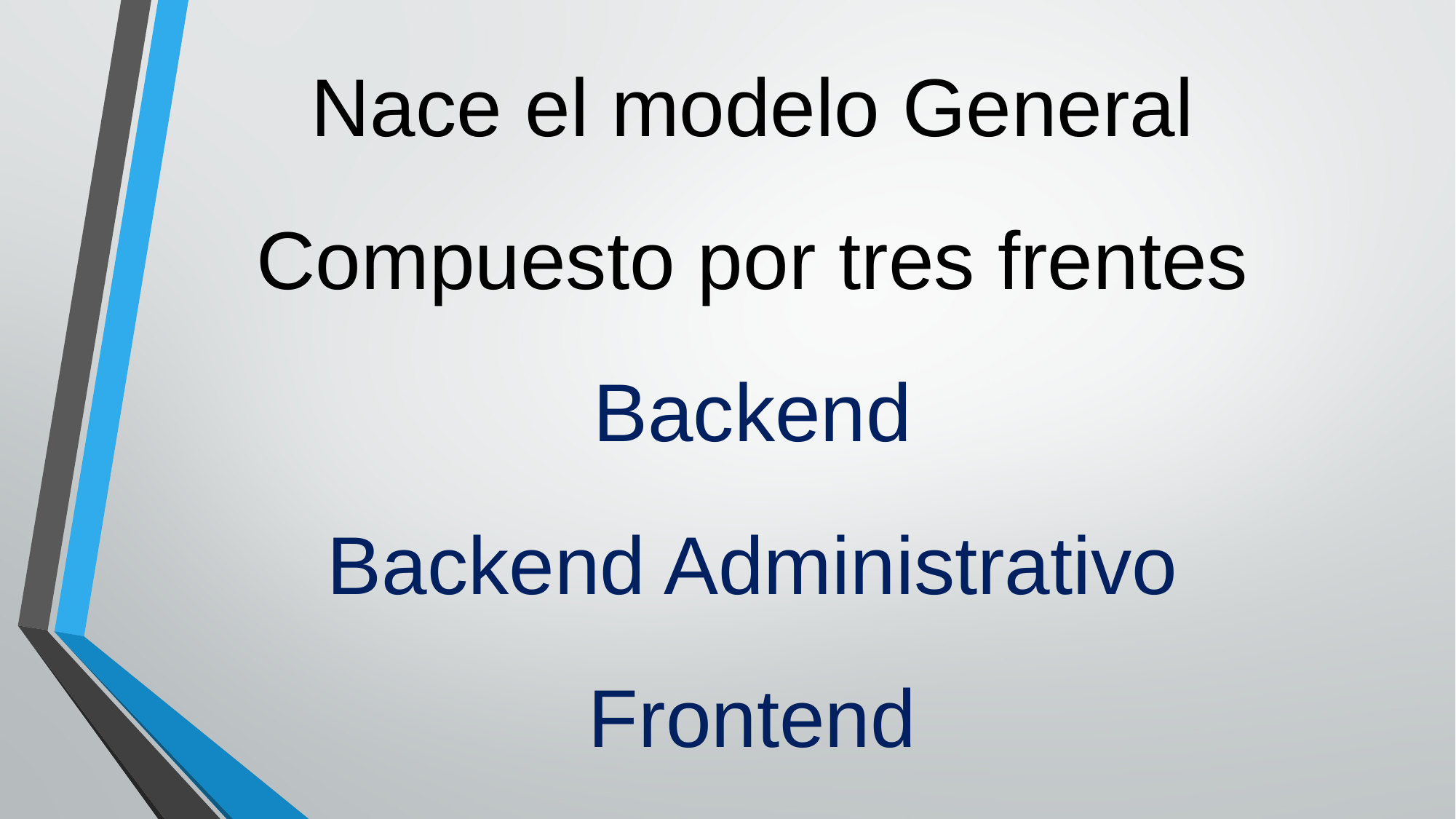

Nace el modelo General
Compuesto por tres frentes
Backend
Backend Administrativo
Frontend